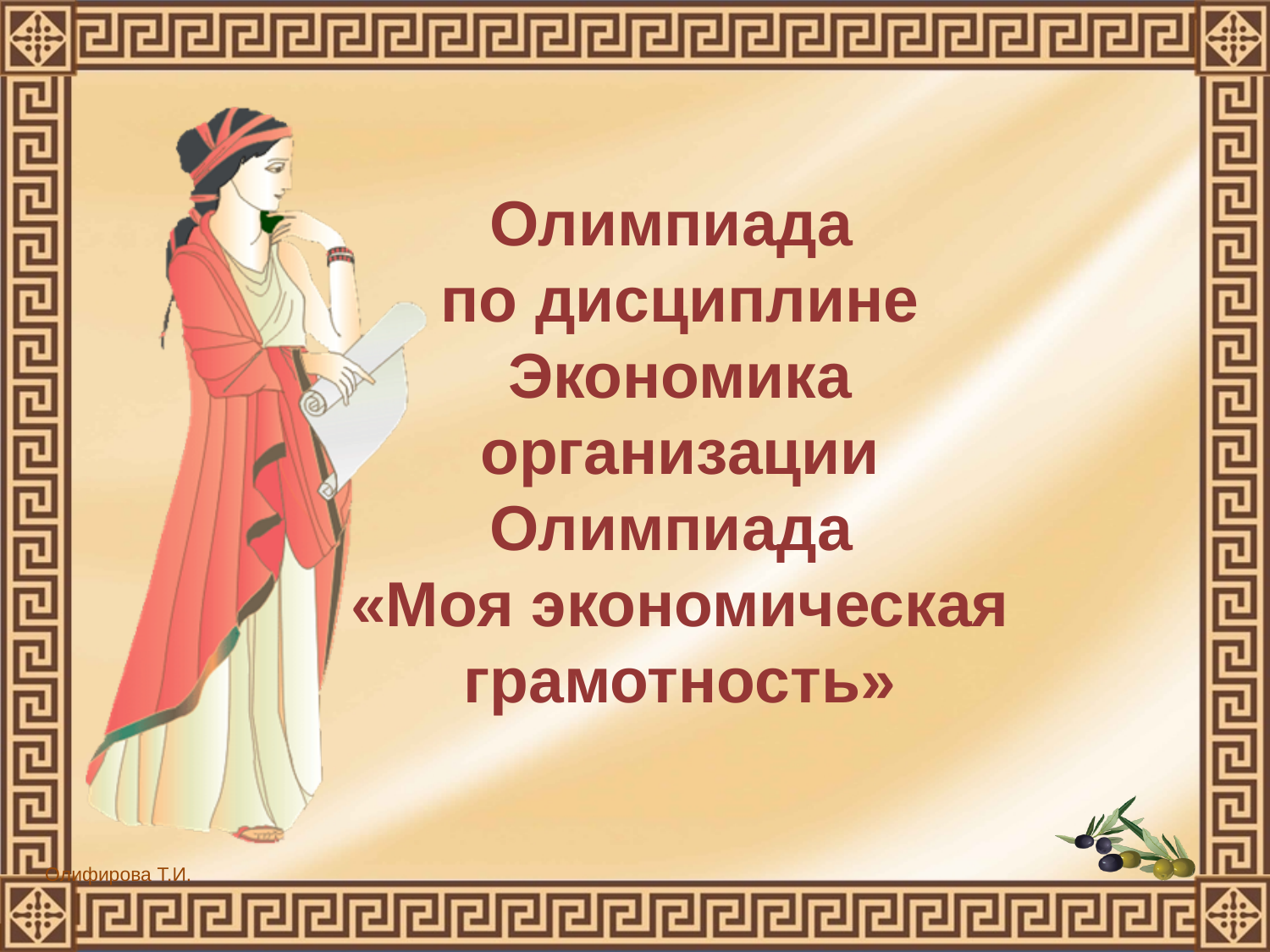

Олимпиада
по дисциплине
Экономика организации
Олимпиада
«Моя экономическая грамотность»